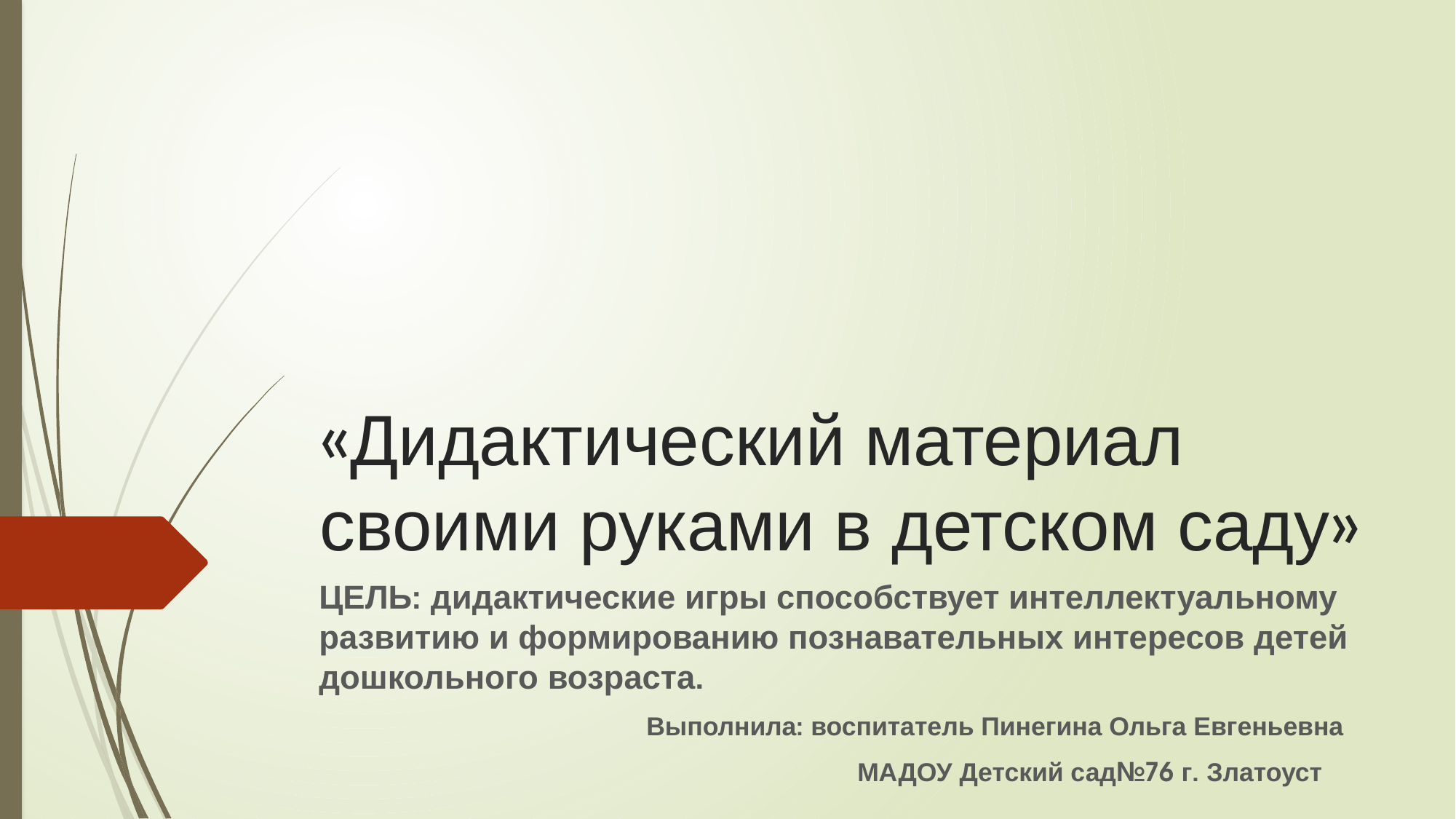

# «Дидактический материал своими руками в детском саду»
ЦЕЛЬ: дидактические игры способствует интеллектуальному развитию и формированию познавательных интересов детей дошкольного возраста.
                                             Выполнила: воспитатель Пинегина Ольга Евгеньевна
                                                                          МАДОУ Детский сад№76 г. Златоуст